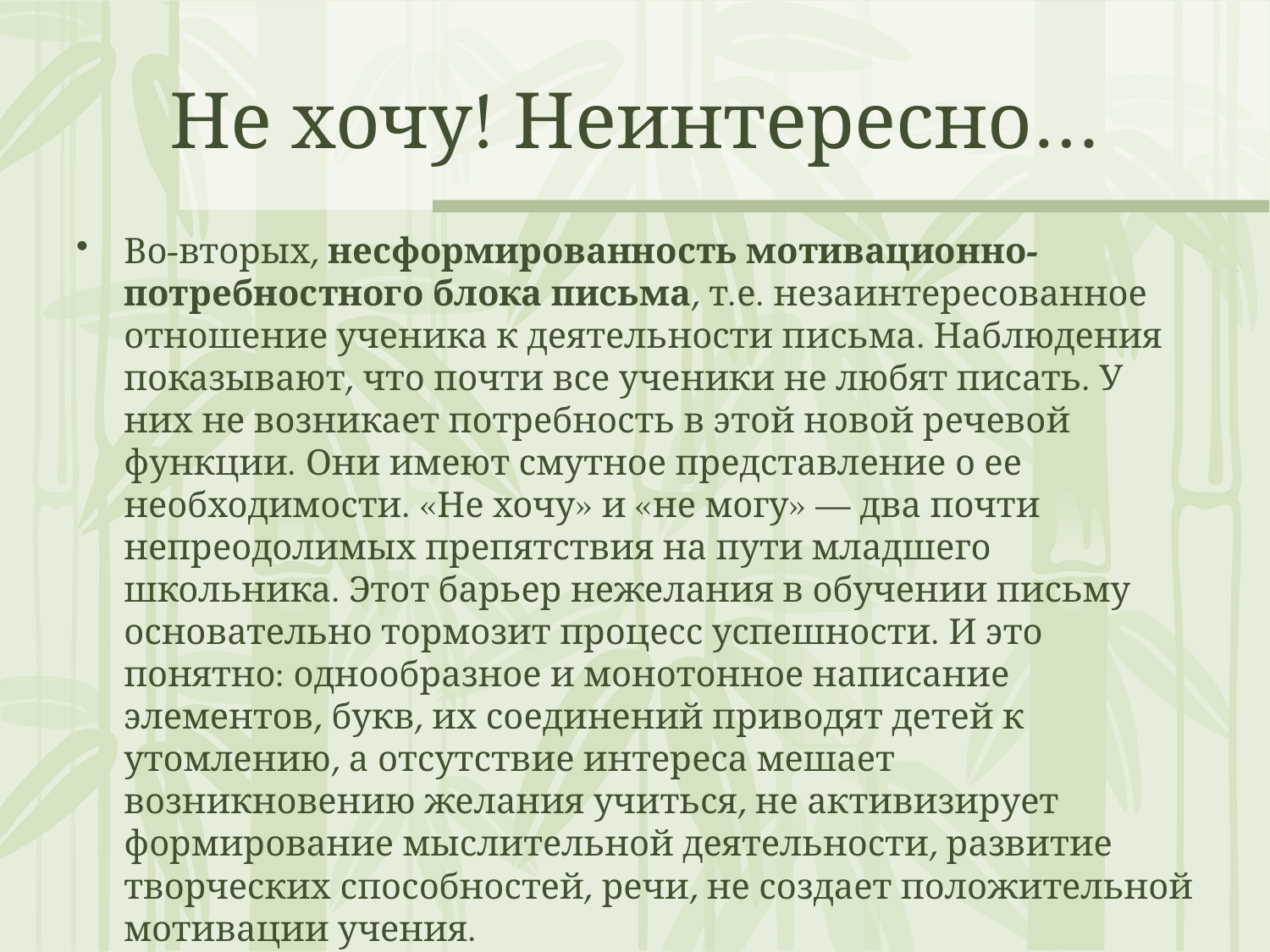

# Не хочу! Неинтересно…
Во-вторых, несформированность мотивационно-потребностного блока письма, т.е. незаинтересованное отношение ученика к деятельности письма. Наблюдения показывают, что почти все ученики не любят писать. У них не возникает потребность в этой новой речевой функции. Они имеют смутное представление о ее необходимости. «Не хочу» и «не могу» — два почти непреодолимых препятствия на пути младшего школьника. Этот барьер нежелания в обучении письму основательно тормозит процесс успешности. И это понятно: однообразное и монотонное написание элементов, букв, их соединений приводят детей к утомлению, а отсутствие интереса мешает возникновению желания учиться, не активизирует формирование мыслительной деятельности, развитие творческих способностей, речи, не создает положительной мотивации учения.